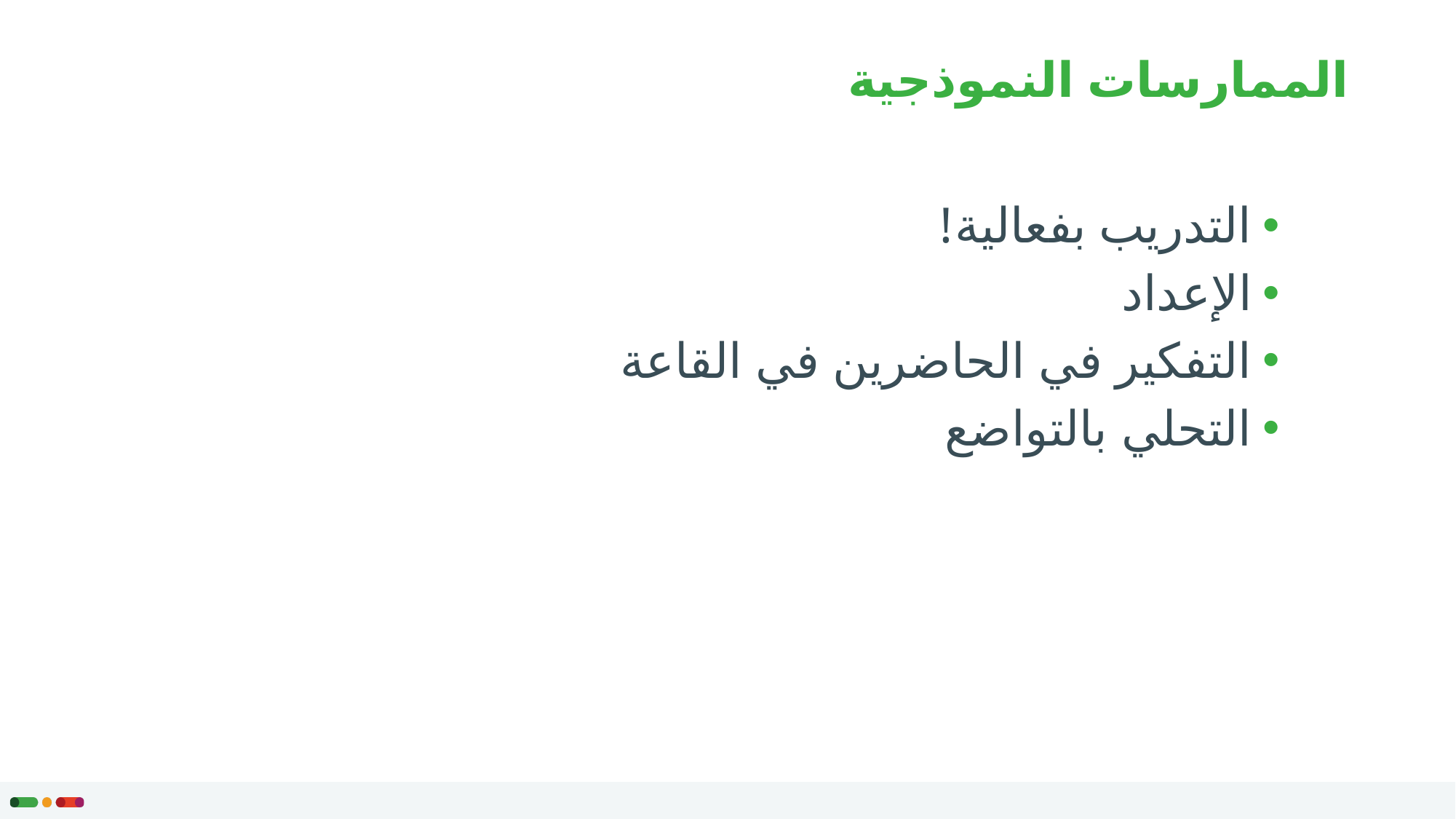

# الممارسات النموذجية
التدريب بفعالية!
الإعداد
التفكير في الحاضرين في القاعة
التحلي بالتواضع